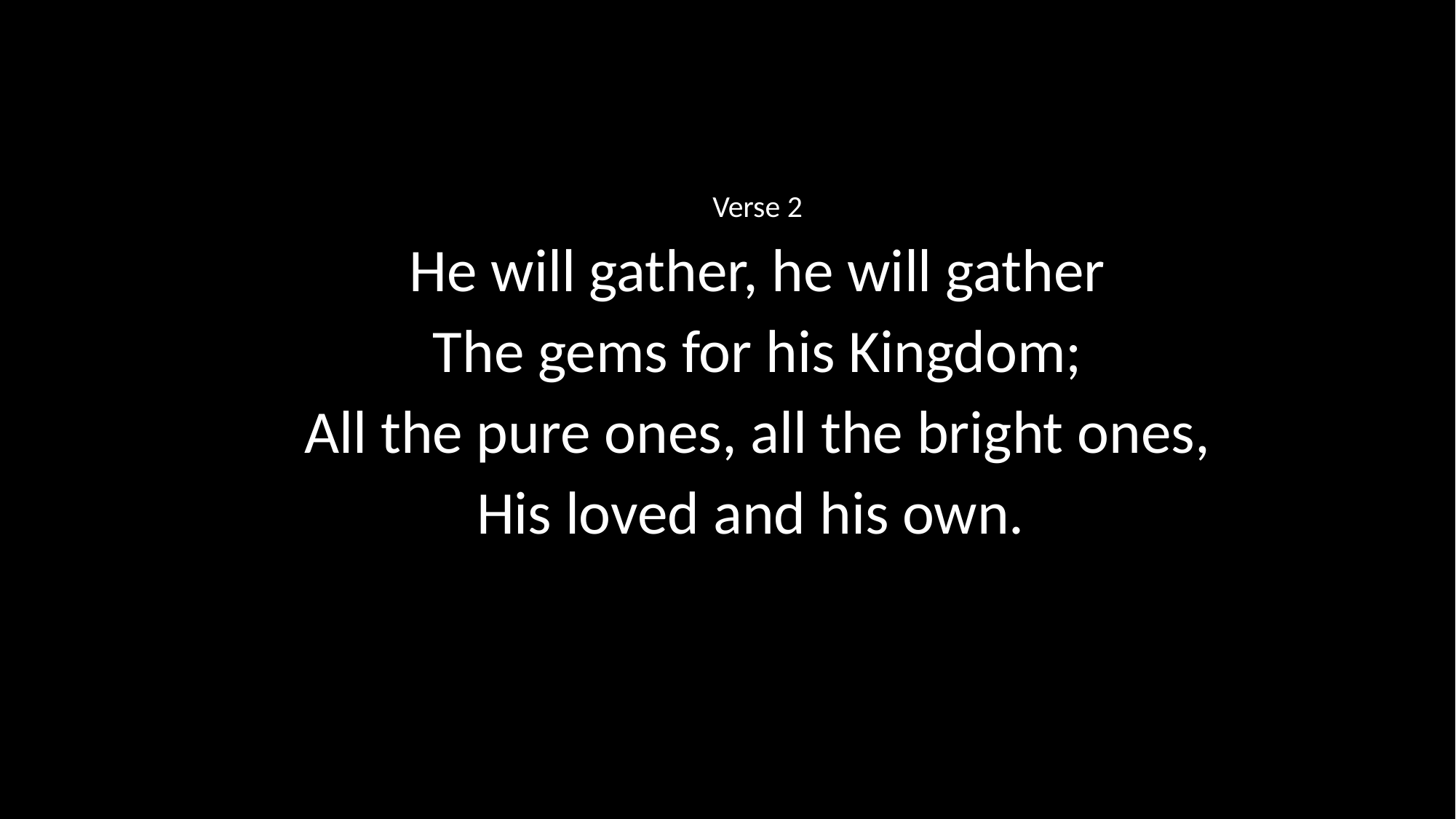

Verse 2
He will gather, he will gather
The gems for his Kingdom;
All the pure ones, all the bright ones,
His loved and his own.